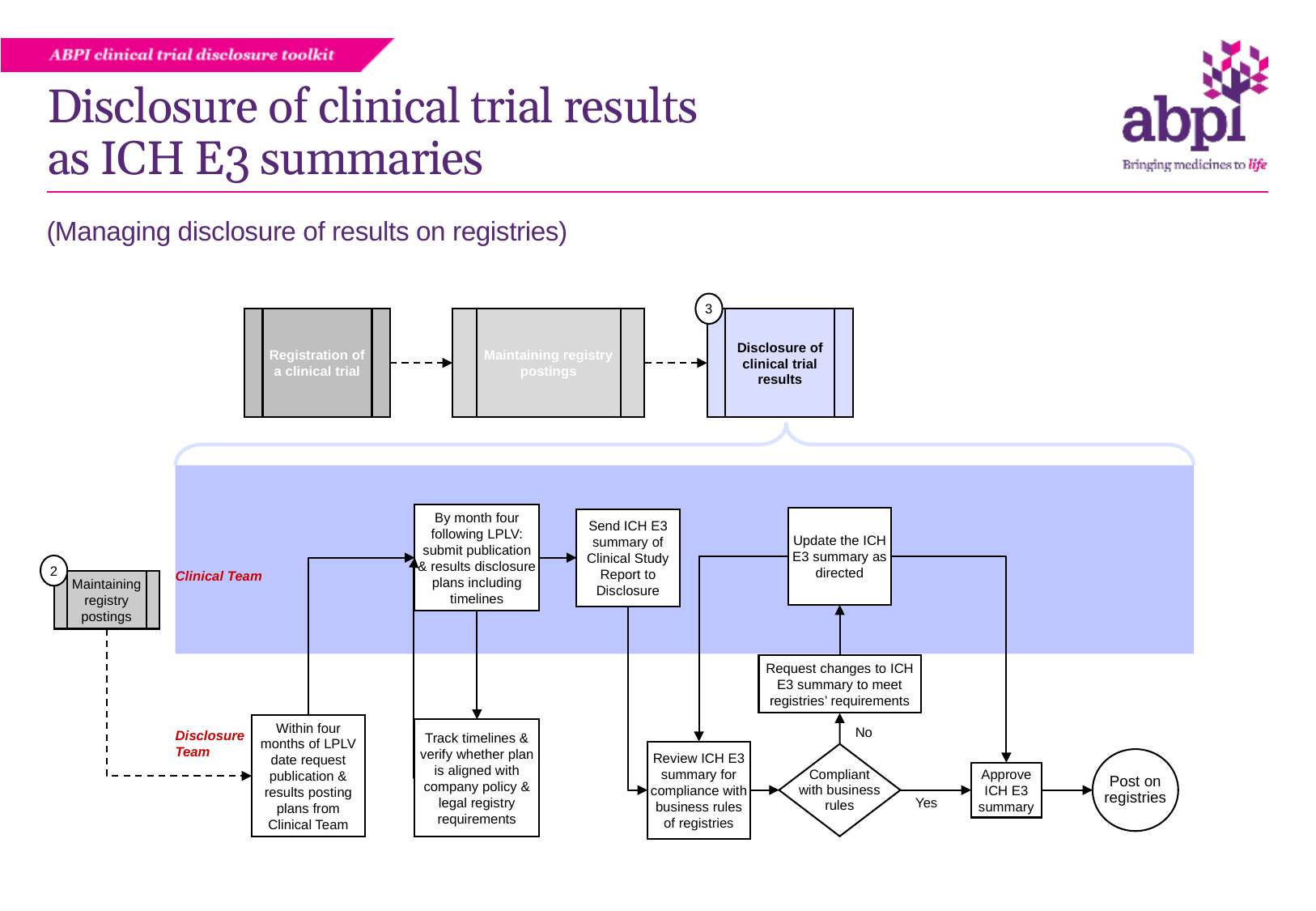

# Disclosure of clinical trial results as ICH E3 summaries
(Managing disclosure of results on registries)
3
Registration of a clinical trial
Maintaining registry postings
Disclosure of clinical trial results

By month four following LPLV: submit publication & results disclosure plans including timelines
Update the ICH E3 summary as directed
Send ICH E3 summary of Clinical Study Report to Disclosure
Clinical Team
2
Maintaining registry postings
Request changes to ICH E3 summary to meet registries’ requirements
Disclosure Team
Within four months of LPLV date request publication & results posting plans from Clinical Team
No
Track timelines & verify whether plan is aligned with company policy & legal registry requirements
Review ICH E3 summary for compliance with business rules of registries
Compliant
with business
rules
Post on
registries
Approve ICH E3 summary
Yes